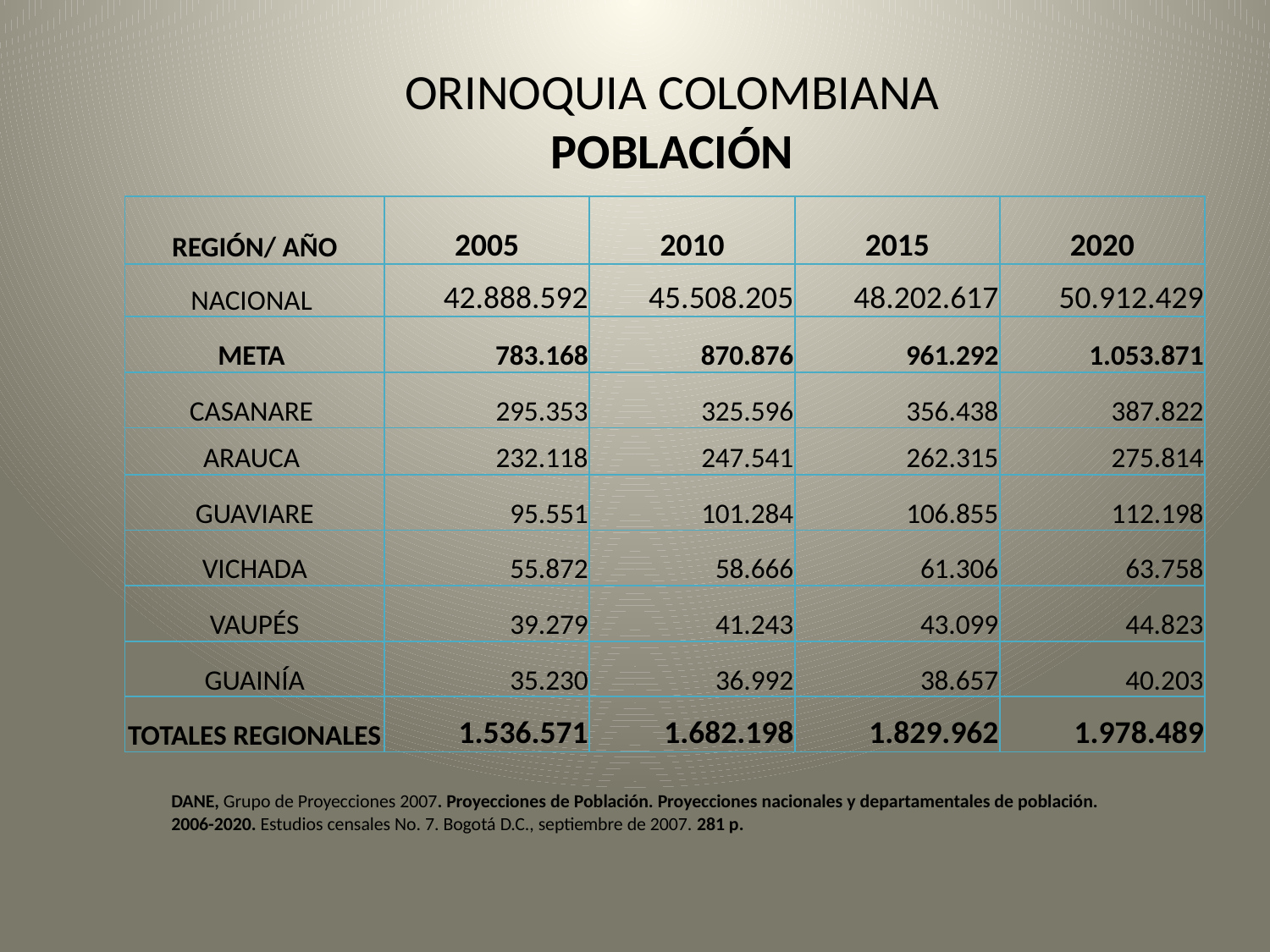

ORINOQUIA COLOMBIANA
POBLACIÓN
| REGIÓN/ AÑO | 2005 | 2010 | 2015 | 2020 |
| --- | --- | --- | --- | --- |
| NACIONAL | 42.888.592 | 45.508.205 | 48.202.617 | 50.912.429 |
| META | 783.168 | 870.876 | 961.292 | 1.053.871 |
| CASANARE | 295.353 | 325.596 | 356.438 | 387.822 |
| ARAUCA | 232.118 | 247.541 | 262.315 | 275.814 |
| GUAVIARE | 95.551 | 101.284 | 106.855 | 112.198 |
| VICHADA | 55.872 | 58.666 | 61.306 | 63.758 |
| VAUPÉS | 39.279 | 41.243 | 43.099 | 44.823 |
| GUAINÍA | 35.230 | 36.992 | 38.657 | 40.203 |
| TOTALES REGIONALES | 1.536.571 | 1.682.198 | 1.829.962 | 1.978.489 |
DANE, Grupo de Proyecciones 2007. Proyecciones de Población. Proyecciones nacionales y departamentales de población. 2006-2020. Estudios censales No. 7. Bogotá D.C., septiembre de 2007. 281 p.